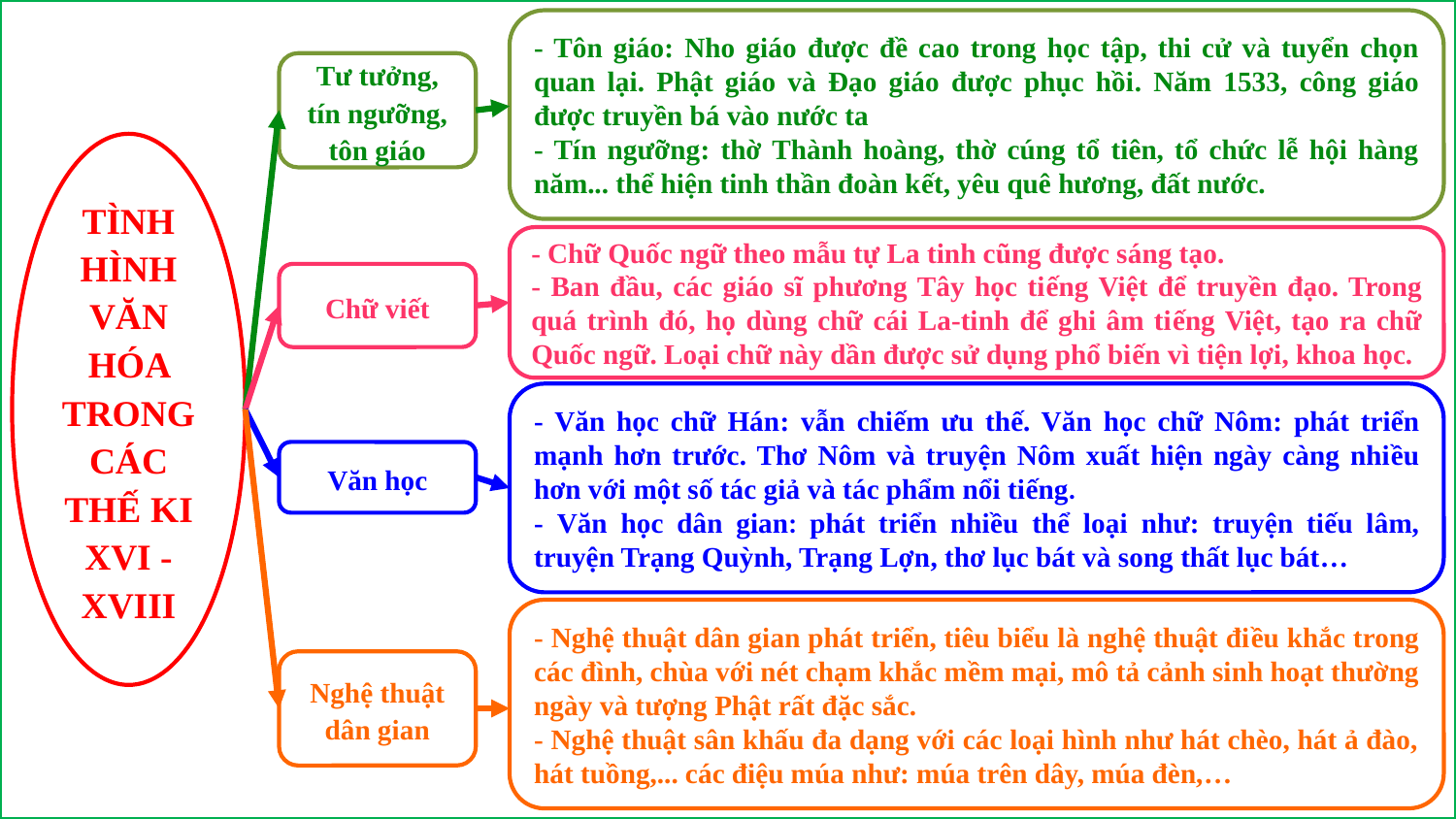

- Tôn giáo: Nho giáo được đề cao trong học tập, thi cử và tuyển chọn quan lại. Phật giáo và Đạo giáo được phục hồi. Năm 1533, công giáo được truyền bá vào nước ta
- Tín ngưỡng: thờ Thành hoàng, thờ cúng tổ tiên, tổ chức lễ hội hàng năm... thể hiện tinh thần đoàn kết, yêu quê hương, đất nước.
Tư tưởng, tín ngưỡng, tôn giáo
TÌNH HÌNH VĂN HÓA TRONG CÁC THẾ KI XVI - XVIII
- Chữ Quốc ngữ theo mẫu tự La tinh cũng được sáng tạo.
- Ban đầu, các giáo sĩ phương Tây học tiếng Việt để truyền đạo. Trong quá trình đó, họ dùng chữ cái La-tinh để ghi âm tiếng Việt, tạo ra chữ Quốc ngữ. Loại chữ này dần được sử dụng phổ biến vì tiện lợi, khoa học.
Chữ viết
- Văn học chữ Hán: vẫn chiếm ưu thế. Văn học chữ Nôm: phát triển mạnh hơn trước. Thơ Nôm và truyện Nôm xuất hiện ngày càng nhiều hơn với một số tác giả và tác phẩm nổi tiếng.
- Văn học dân gian: phát triển nhiều thể loại như: truyện tiếu lâm, truyện Trạng Quỳnh, Trạng Lợn, thơ lục bát và song thất lục bát…
Văn học
- Nghệ thuật dân gian phát triển, tiêu biểu là nghệ thuật điều khắc trong các đình, chùa với nét chạm khắc mềm mại, mô tả cảnh sinh hoạt thường ngày và tượng Phật rất đặc sắc.
- Nghệ thuật sân khấu đa dạng với các loại hình như hát chèo, hát ả đào, hát tuồng,... các điệu múa như: múa trên dây, múa đèn,…
Nghệ thuật dân gian